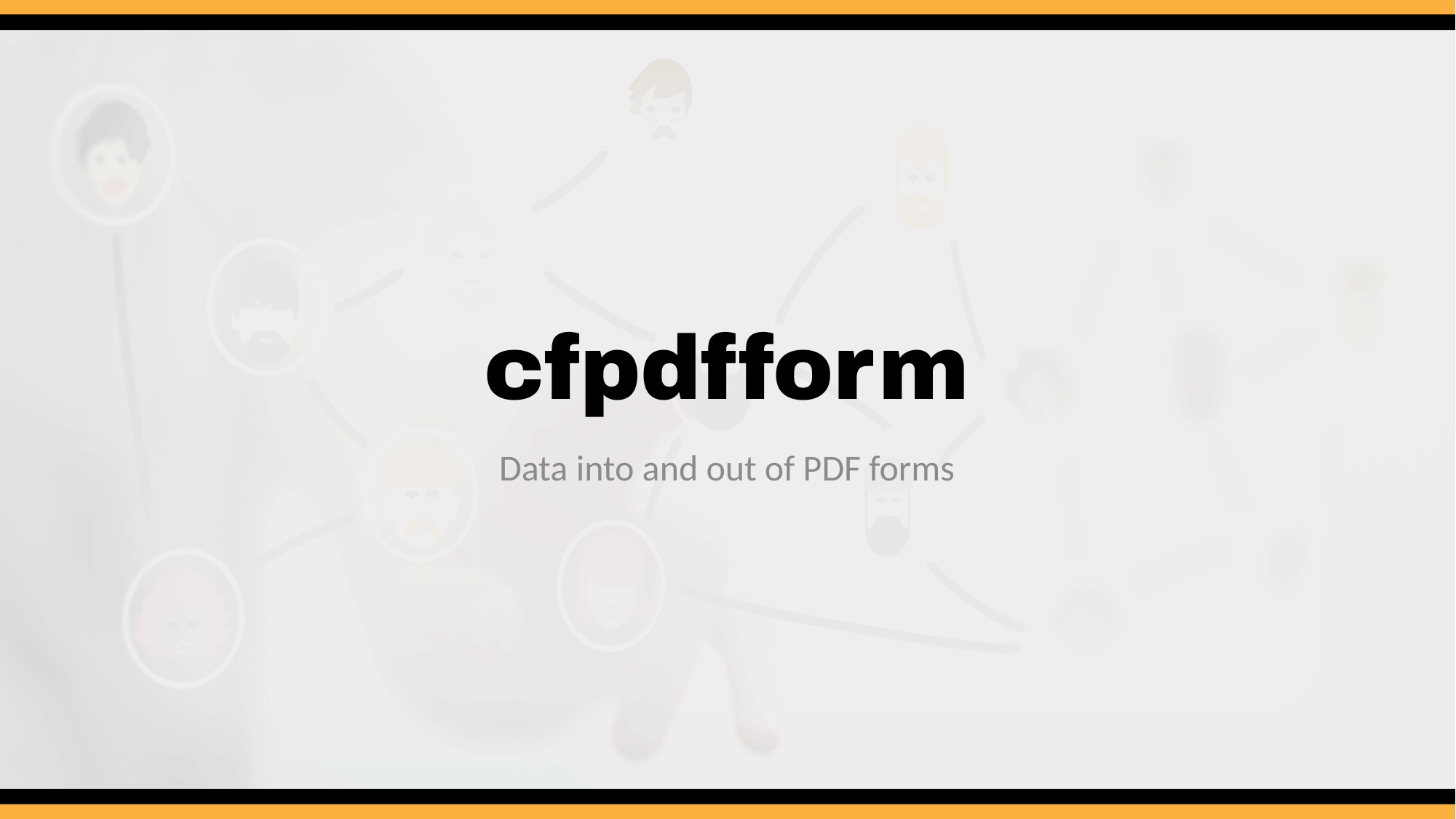

# cfpdfform
Data into and out of PDF forms